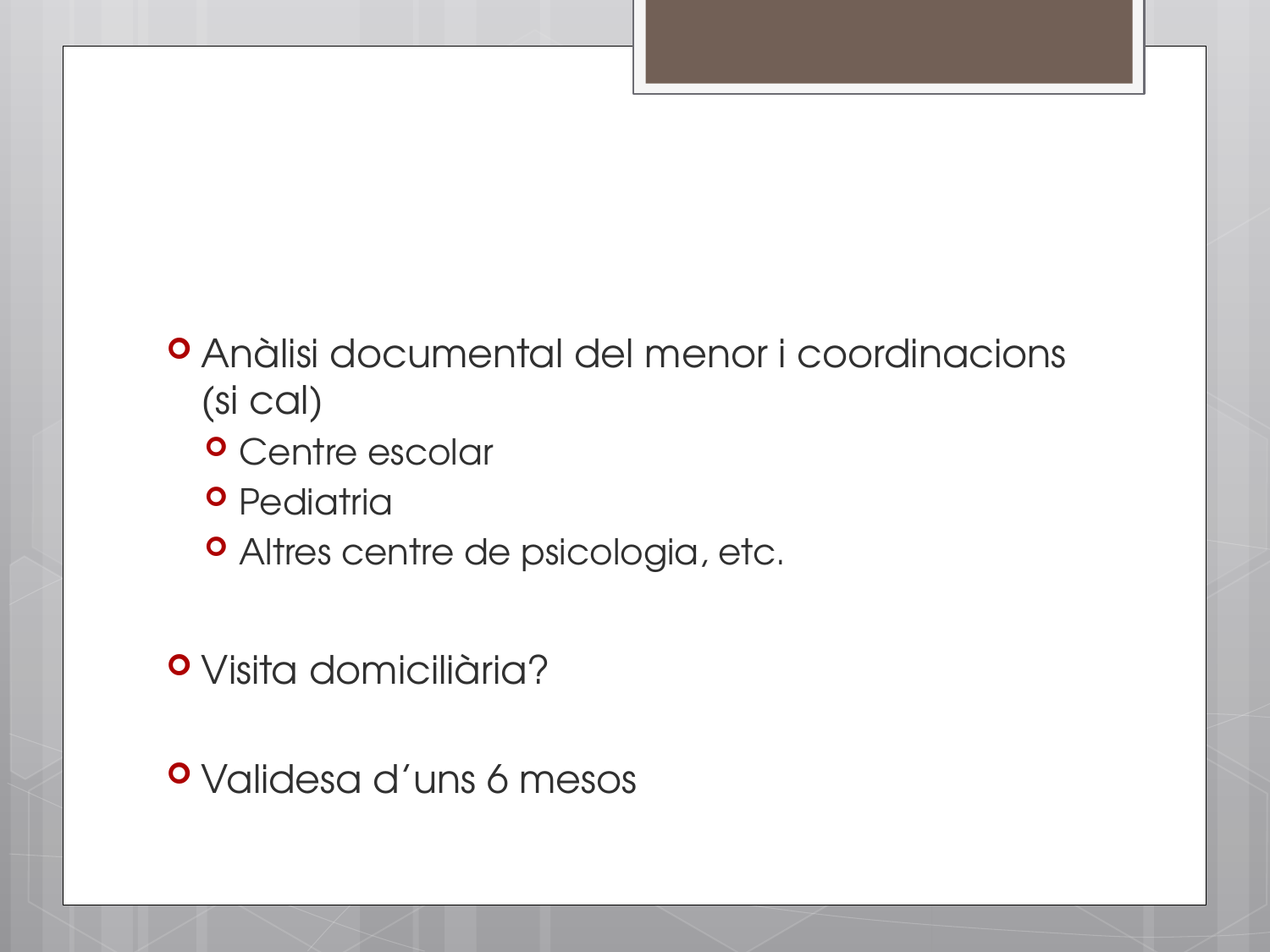

#
Anàlisi documental del menor i coordinacions (si cal)
Centre escolar
Pediatria
Altres centre de psicologia, etc.

Visita domiciliària?

Validesa d’uns 6 mesos